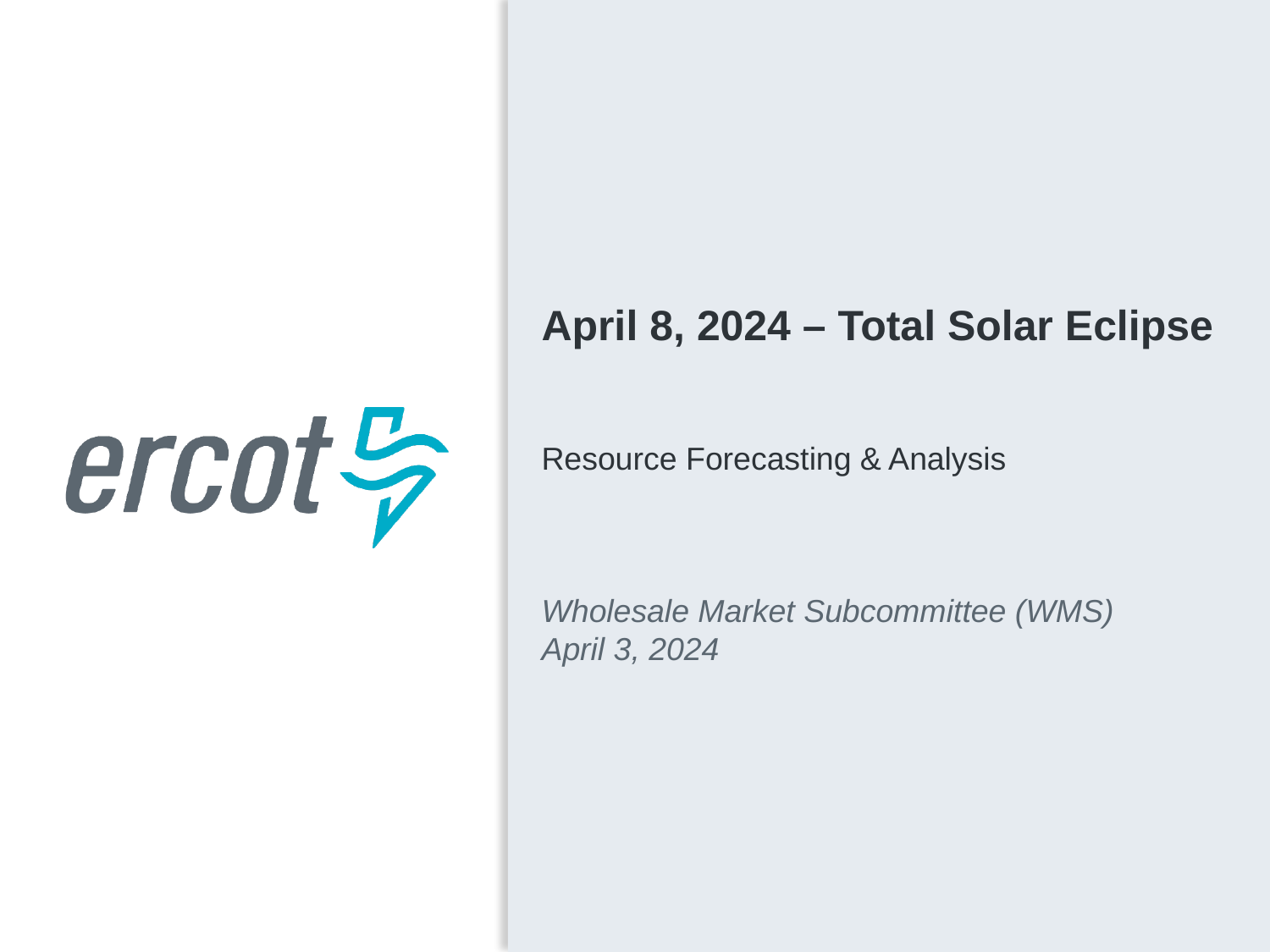

April 8, 2024 – Total Solar Eclipse

Resource Forecasting & Analysis

Wholesale Market Subcommittee (WMS)
April 3, 2024